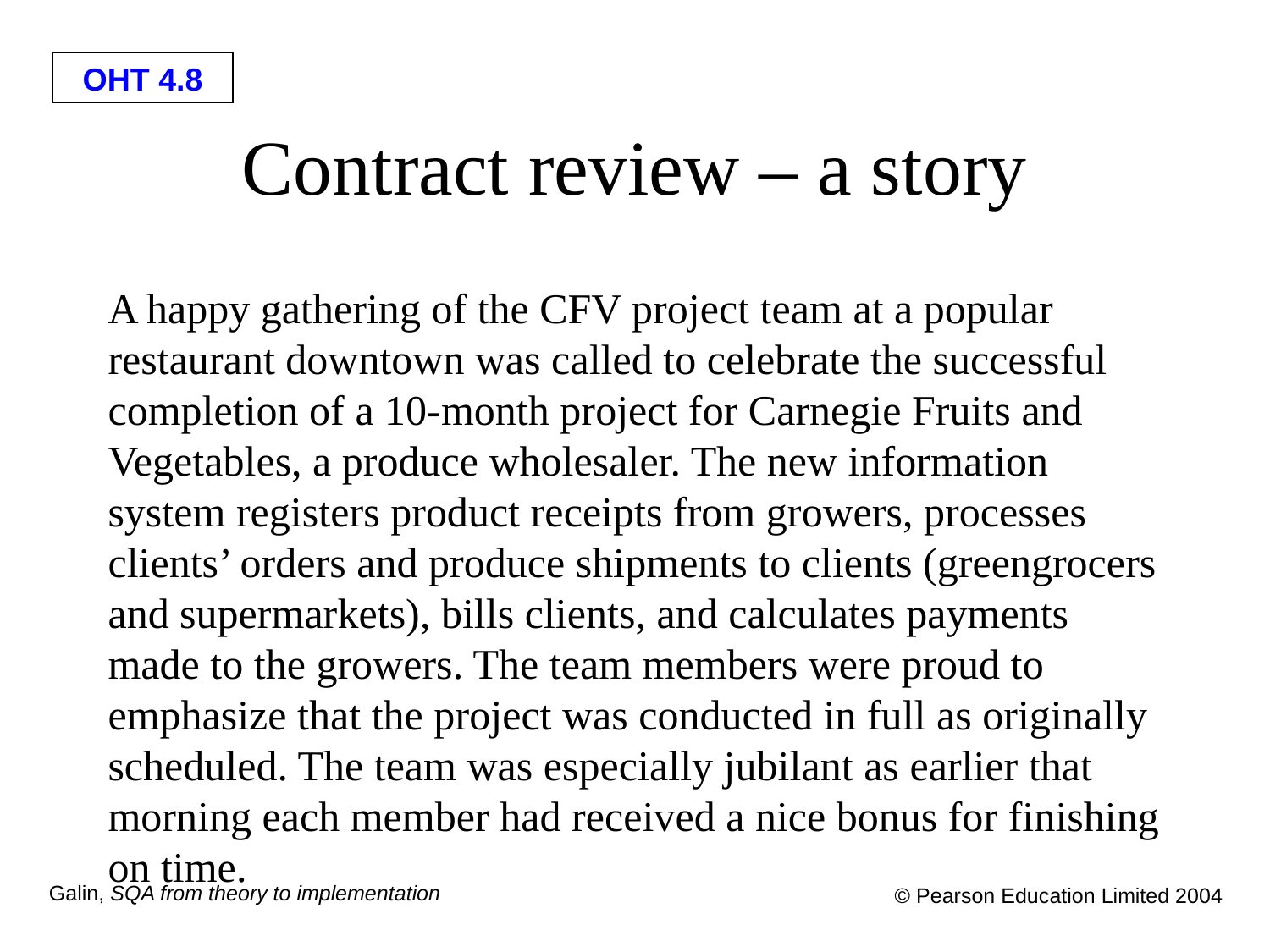

# Contract review – a story
A happy gathering of the CFV project team at a popular  restaurant downtown was called to celebrate the successful completion of a 10-month project for Carnegie Fruits and Vegetables, a produce wholesaler. The new information system registers product receipts from growers, processes clients’ orders and produce shipments to clients (greengrocers and supermarkets), bills clients, and calculates payments made to the growers. The team members were proud to emphasize that the project was conducted in full as originally scheduled. The team was especially jubilant as earlier that morning each member had received a nice bonus for finishing on time.